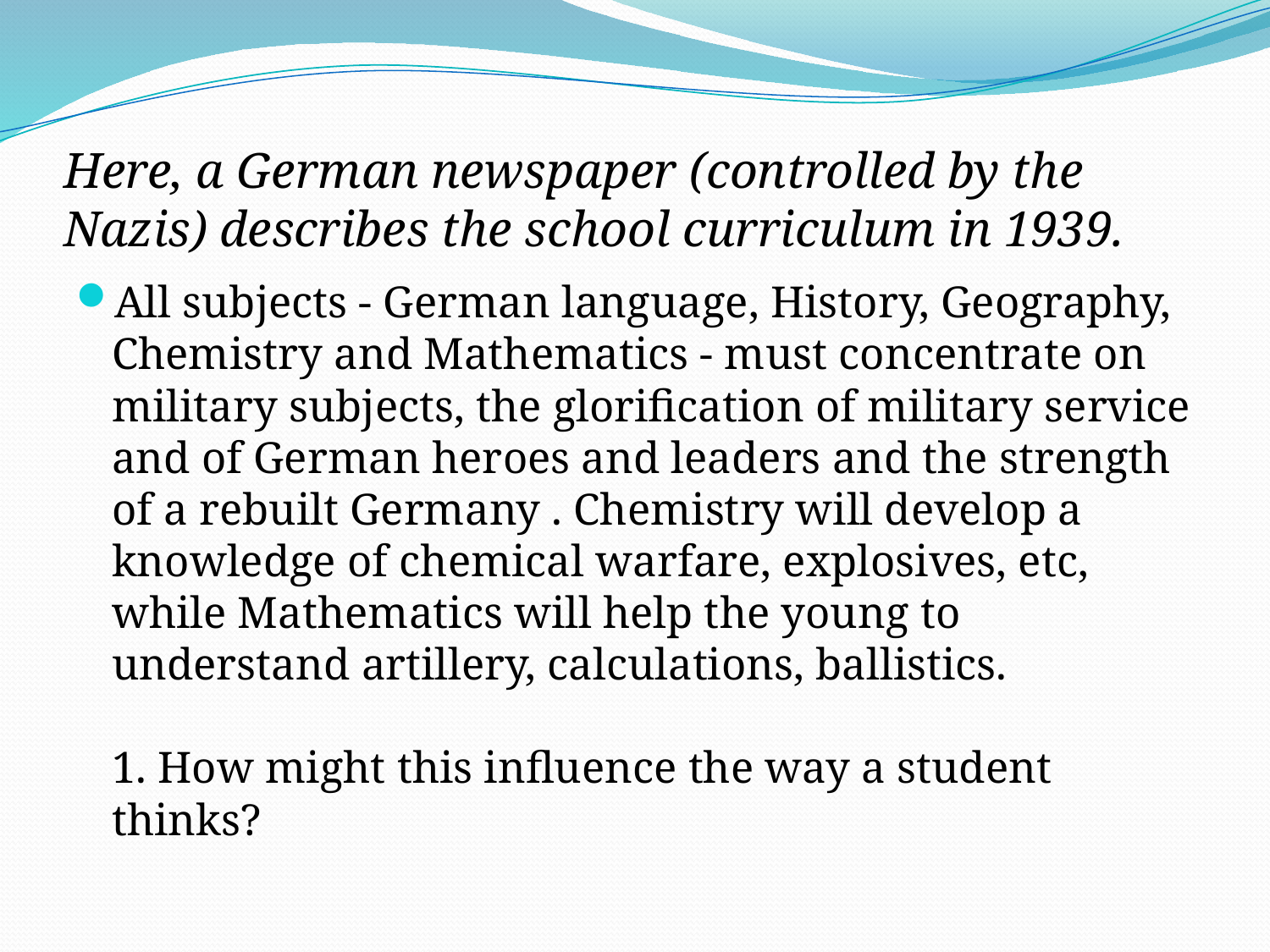

# Here, a German newspaper (controlled by the Nazis) describes the school curriculum in 1939.
All subjects - German language, History, Geography, Chemistry and Mathematics - must concentrate on military subjects, the glorification of military service and of German heroes and leaders and the strength of a rebuilt Germany . Chemistry will develop a knowledge of chemical warfare, explosives, etc, while Mathematics will help the young to understand artillery, calculations, ballistics.
1. How might this influence the way a student thinks?